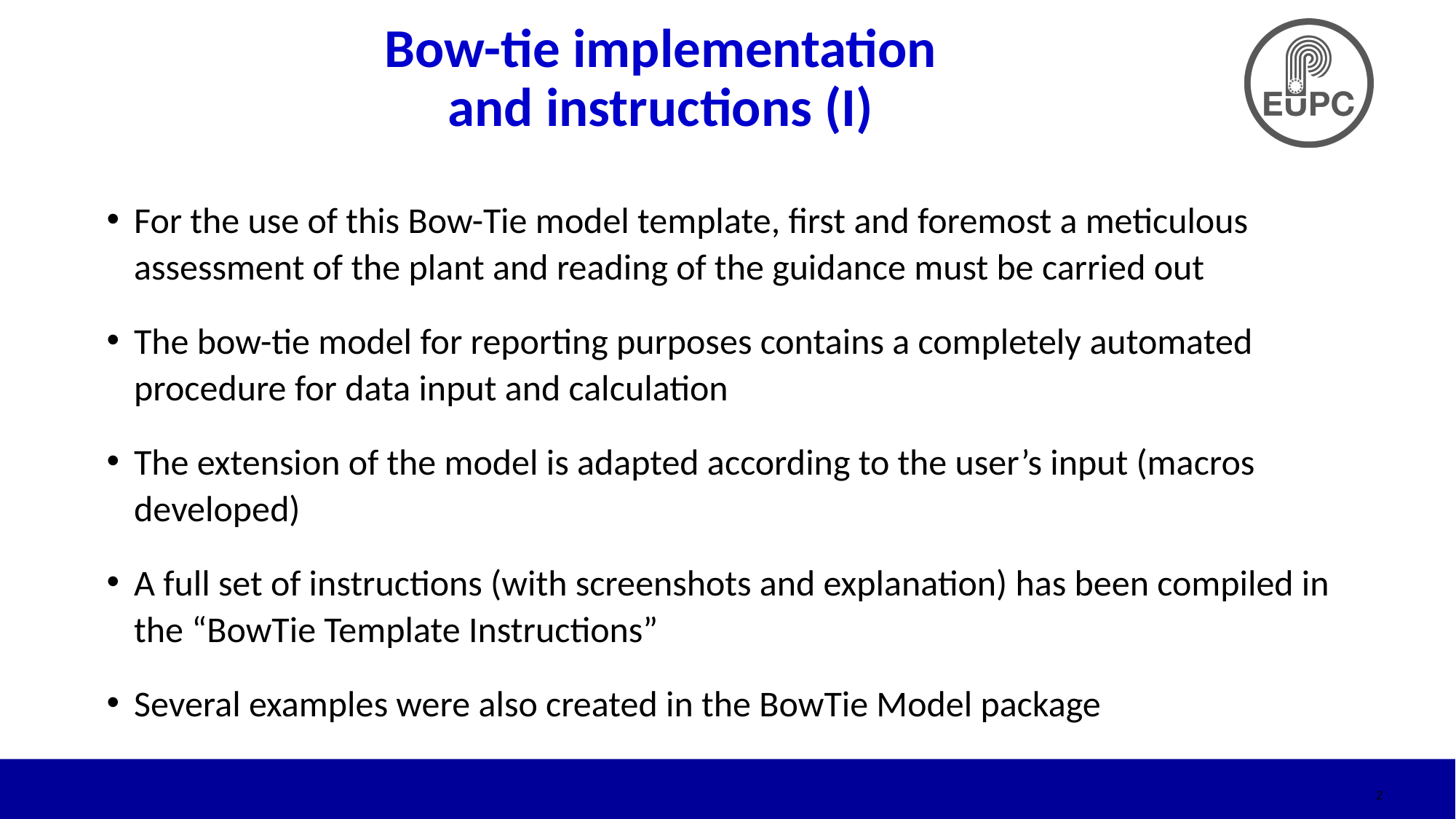

# Bow-tie implementation and instructions (I)
For the use of this Bow-Tie model template, first and foremost a meticulous assessment of the plant and reading of the guidance must be carried out
The bow-tie model for reporting purposes contains a completely automated procedure for data input and calculation
The extension of the model is adapted according to the user’s input (macros developed)
A full set of instructions (with screenshots and explanation) has been compiled in the “BowTie Template Instructions”
Several examples were also created in the BowTie Model package

2